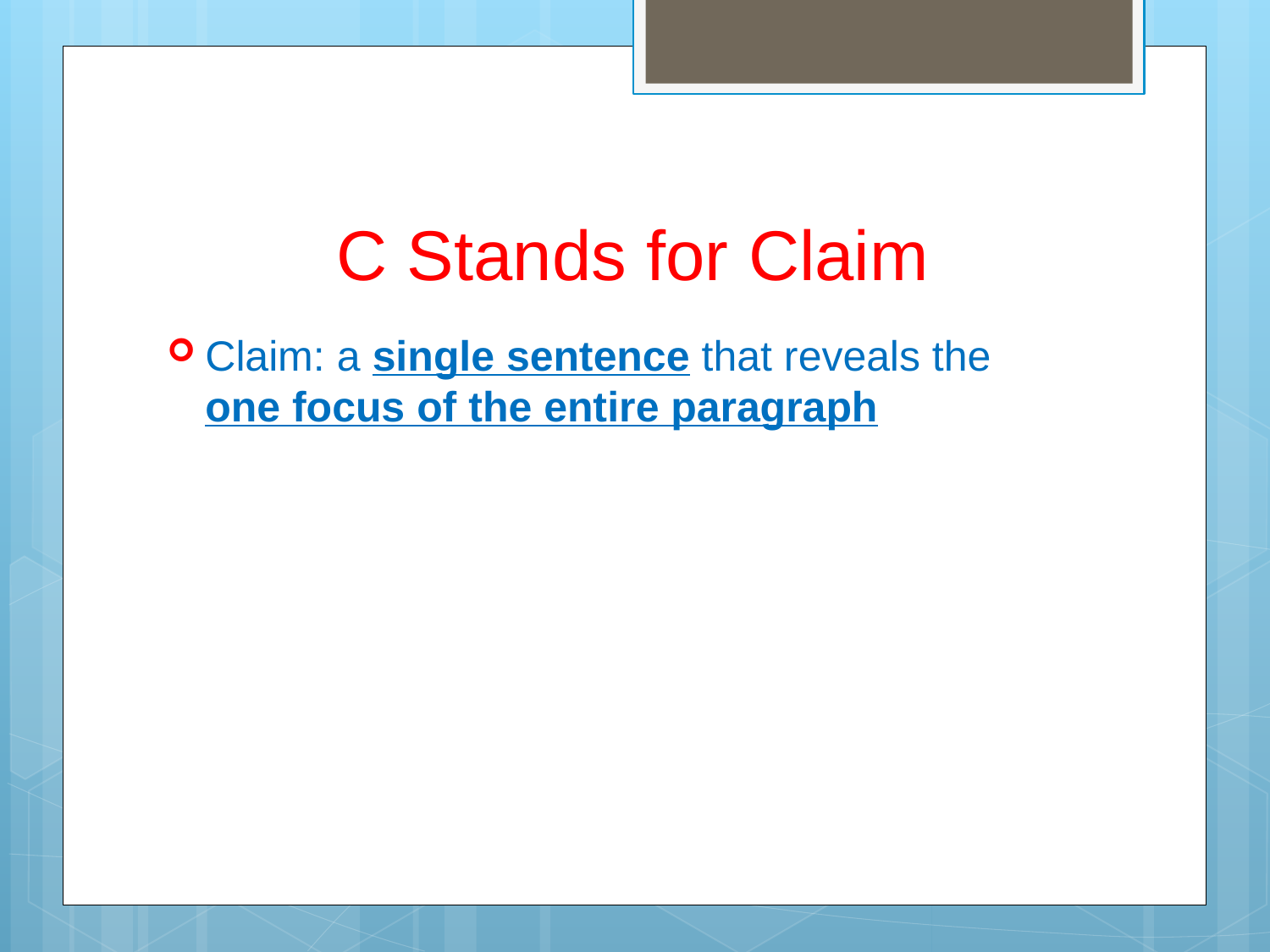

# C Stands for Claim
Claim: a single sentence that reveals the one focus of the entire paragraph